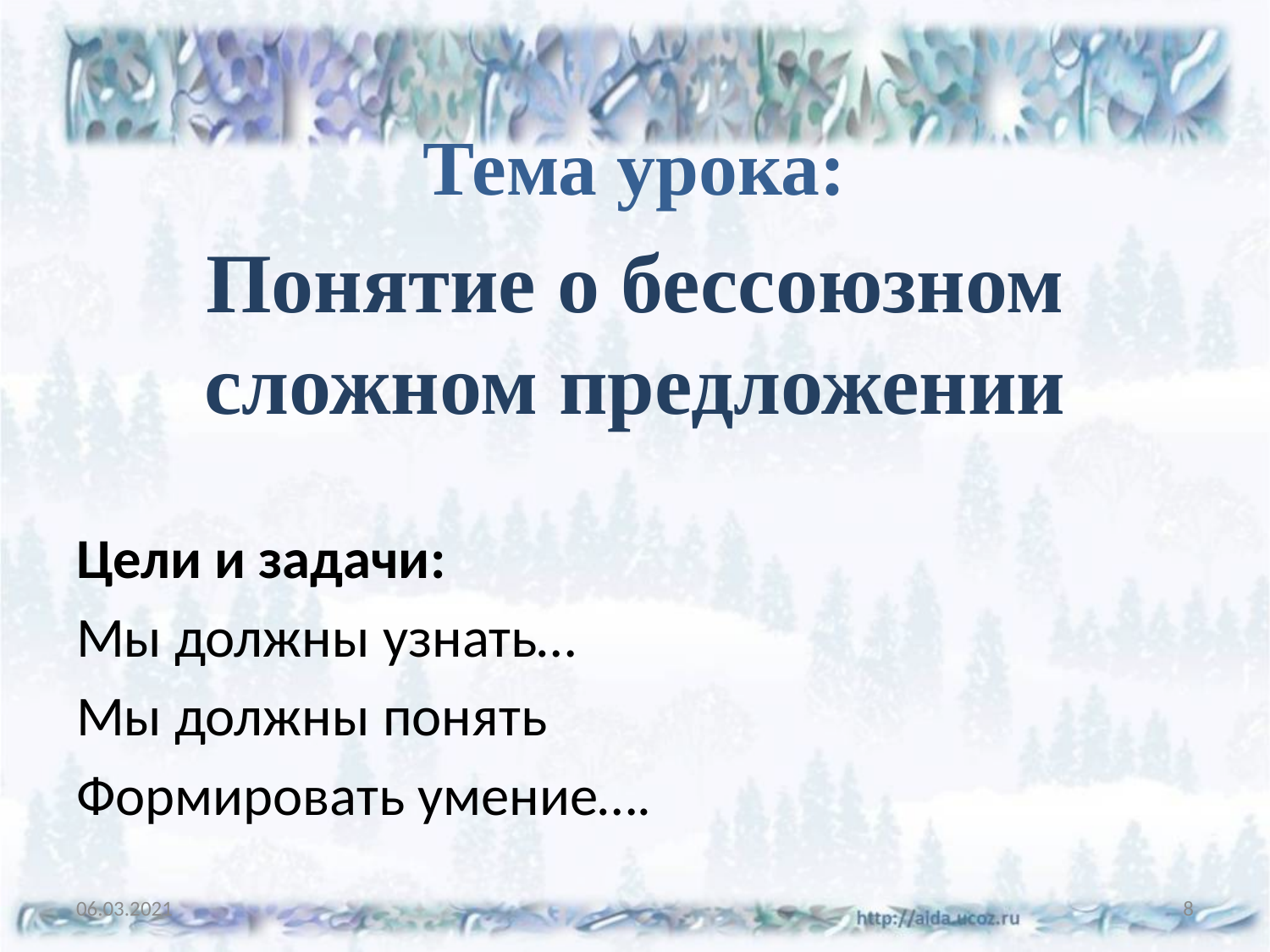

# Тема урока:
Понятие о бессоюзном сложном предложении

Цели и задачи:
Мы должны узнать…
Мы должны понять
Формировать умение….

06.03.2021
8